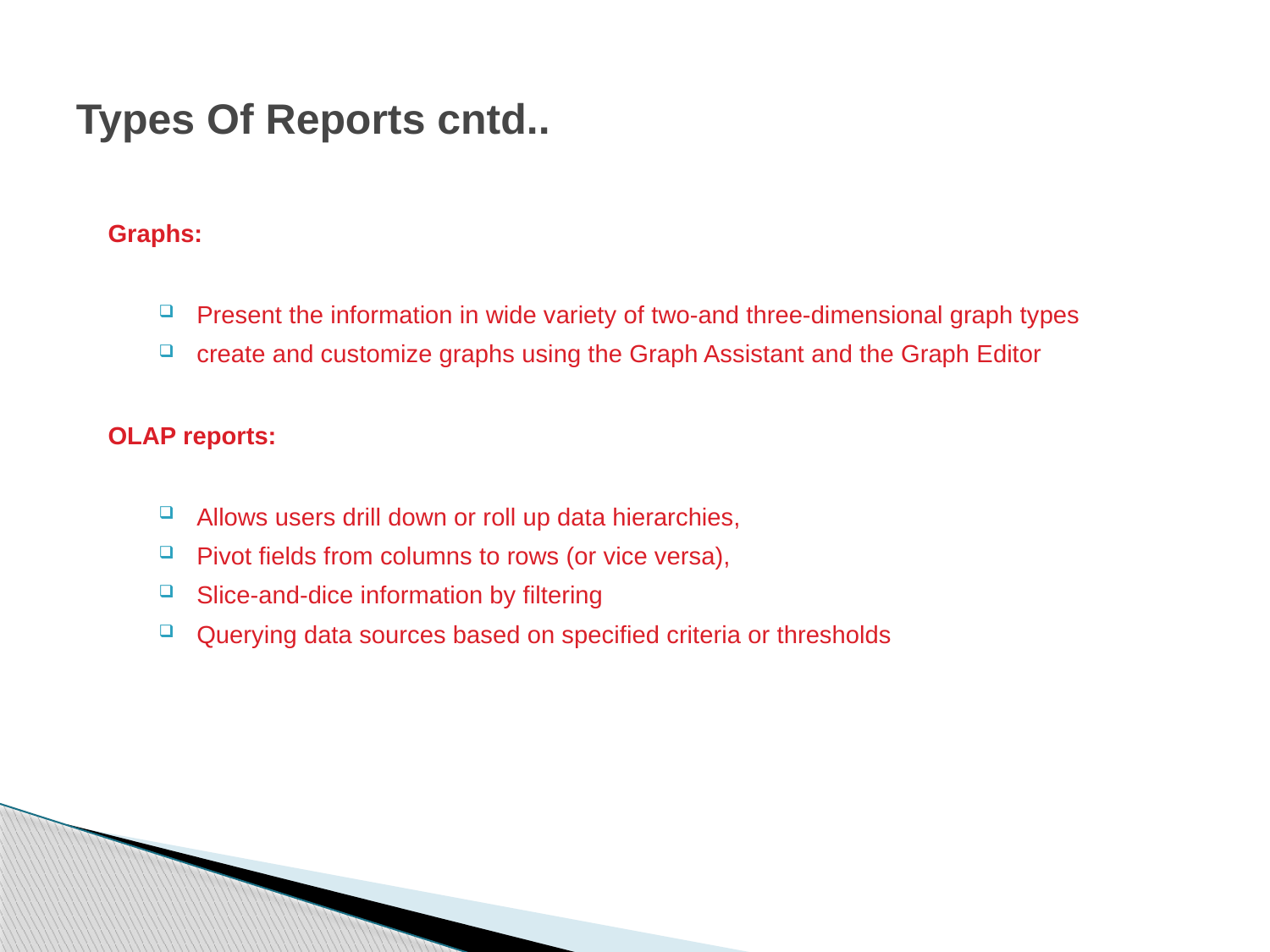

# Types Of Reports cntd..
Graphs:

Present the information in wide variety of two-and three-dimensional graph types
create and customize graphs using the Graph Assistant and the Graph Editor

OLAP reports:

Allows users drill down or roll up data hierarchies,
Pivot fields from columns to rows (or vice versa),
Slice-and-dice information by filtering
Querying data sources based on specified criteria or thresholds

18